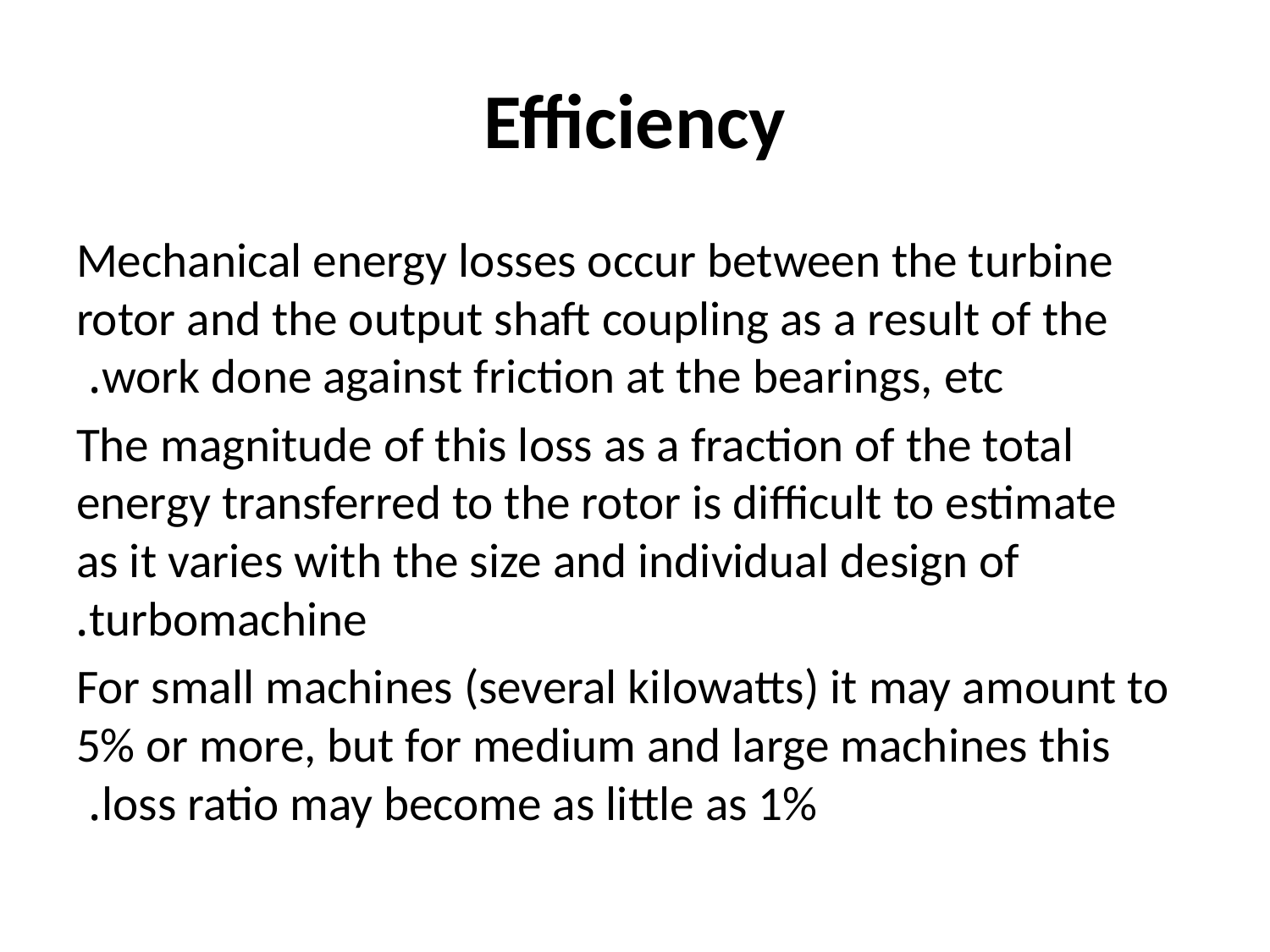

# Efficiency
Mechanical energy losses occur between the turbine rotor and the output shaft coupling as a result of the work done against friction at the bearings, etc.
The magnitude of this loss as a fraction of the total energy transferred to the rotor is difficult to estimate as it varies with the size and individual design of turbomachine.
For small machines (several kilowatts) it may amount to 5% or more, but for medium and large machines this loss ratio may become as little as 1%.